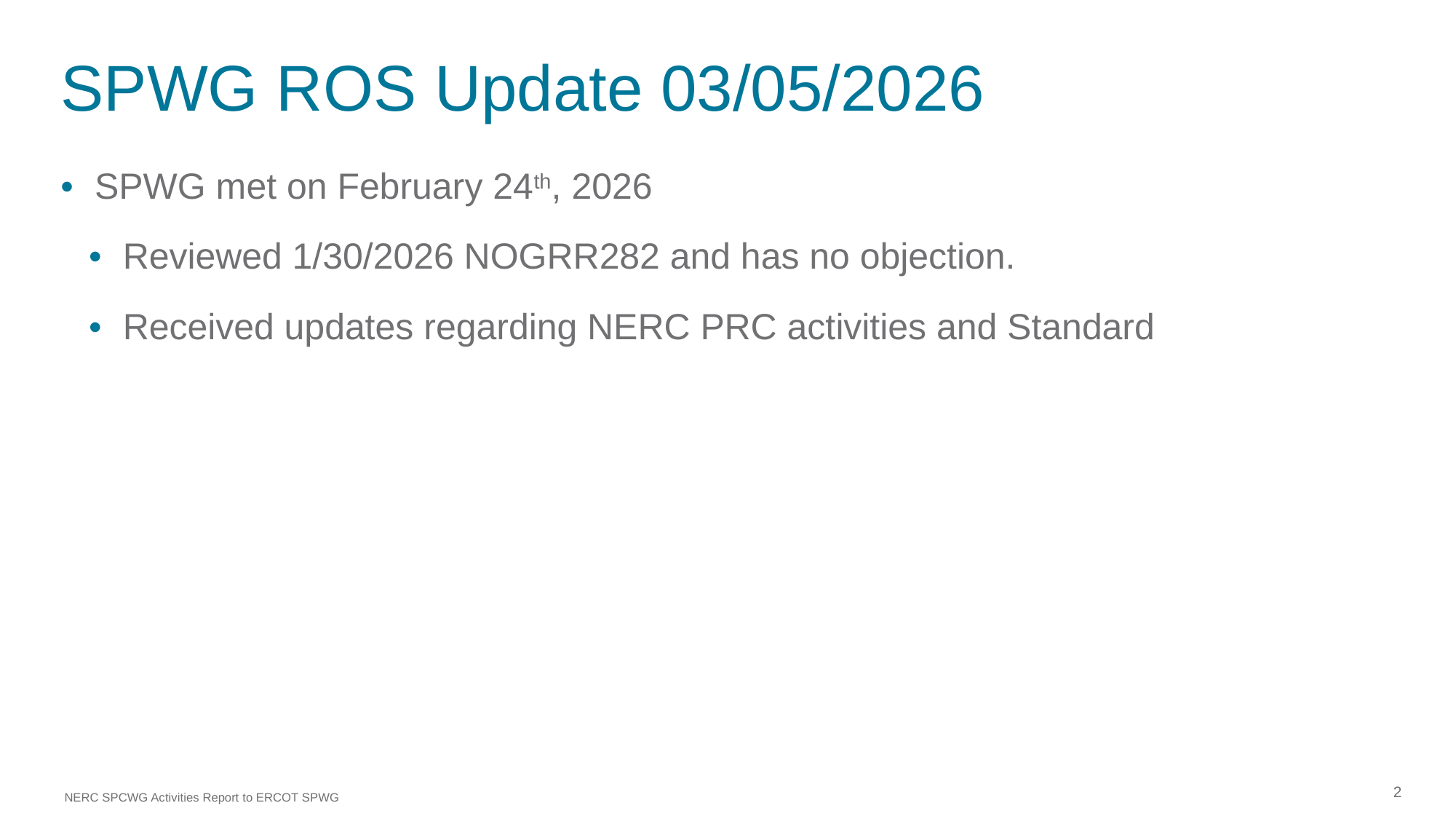

# SPWG ROS Update 03/05/2026
SPWG met on February 24th, 2026
Reviewed 1/30/2026 NOGRR282 and has no objection.
Received updates regarding NERC PRC activities and Standard
2
NERC SPCWG Activities Report to ERCOT SPWG